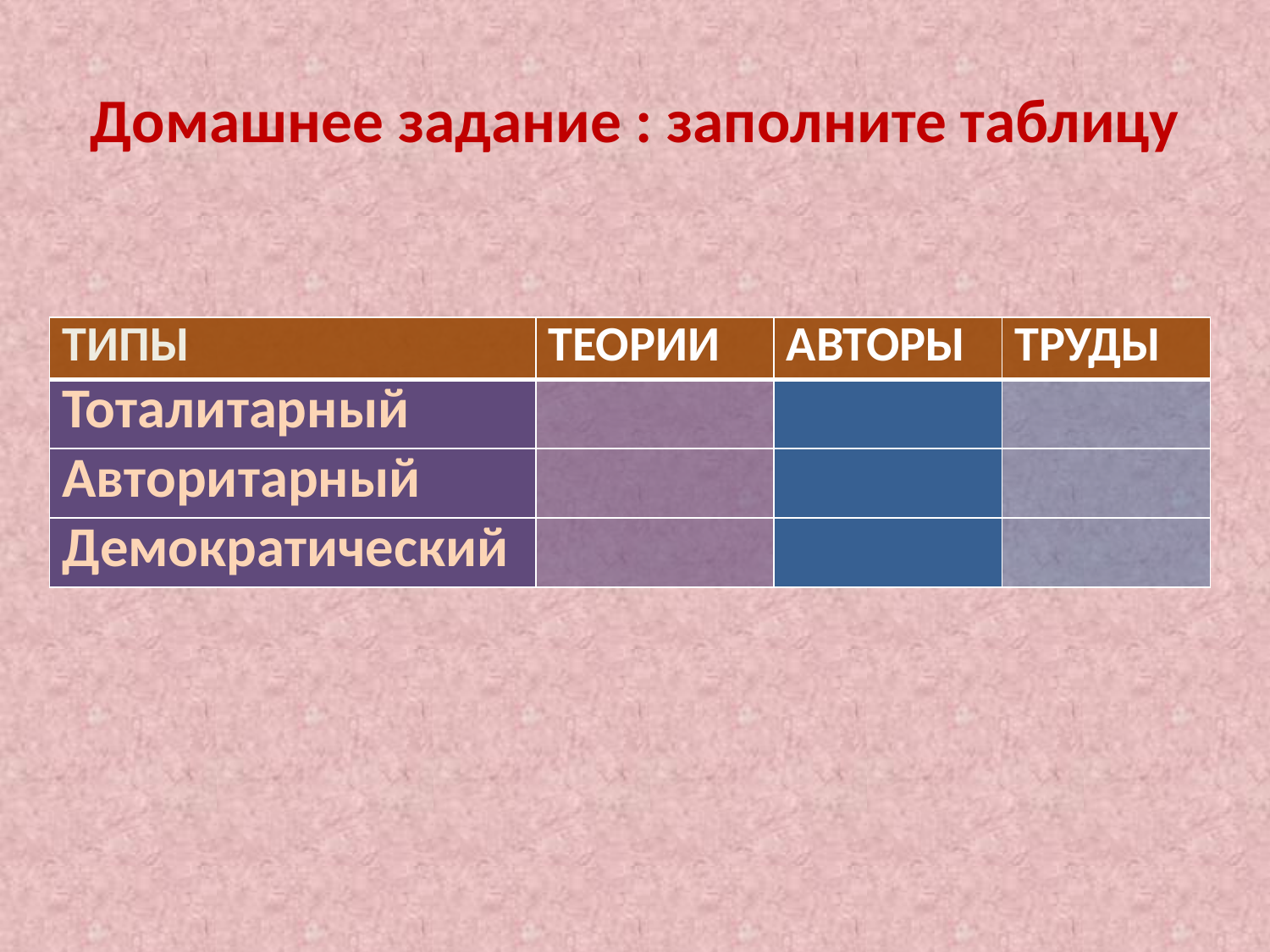

# Домашнее задание : заполните таблицу
| ТИПЫ | ТЕОРИИ | АВТОРЫ | ТРУДЫ |
| --- | --- | --- | --- |
| Тоталитарный |  |  |  |
| Авторитарный |  |  |  |
| Демократический |  |  |  |